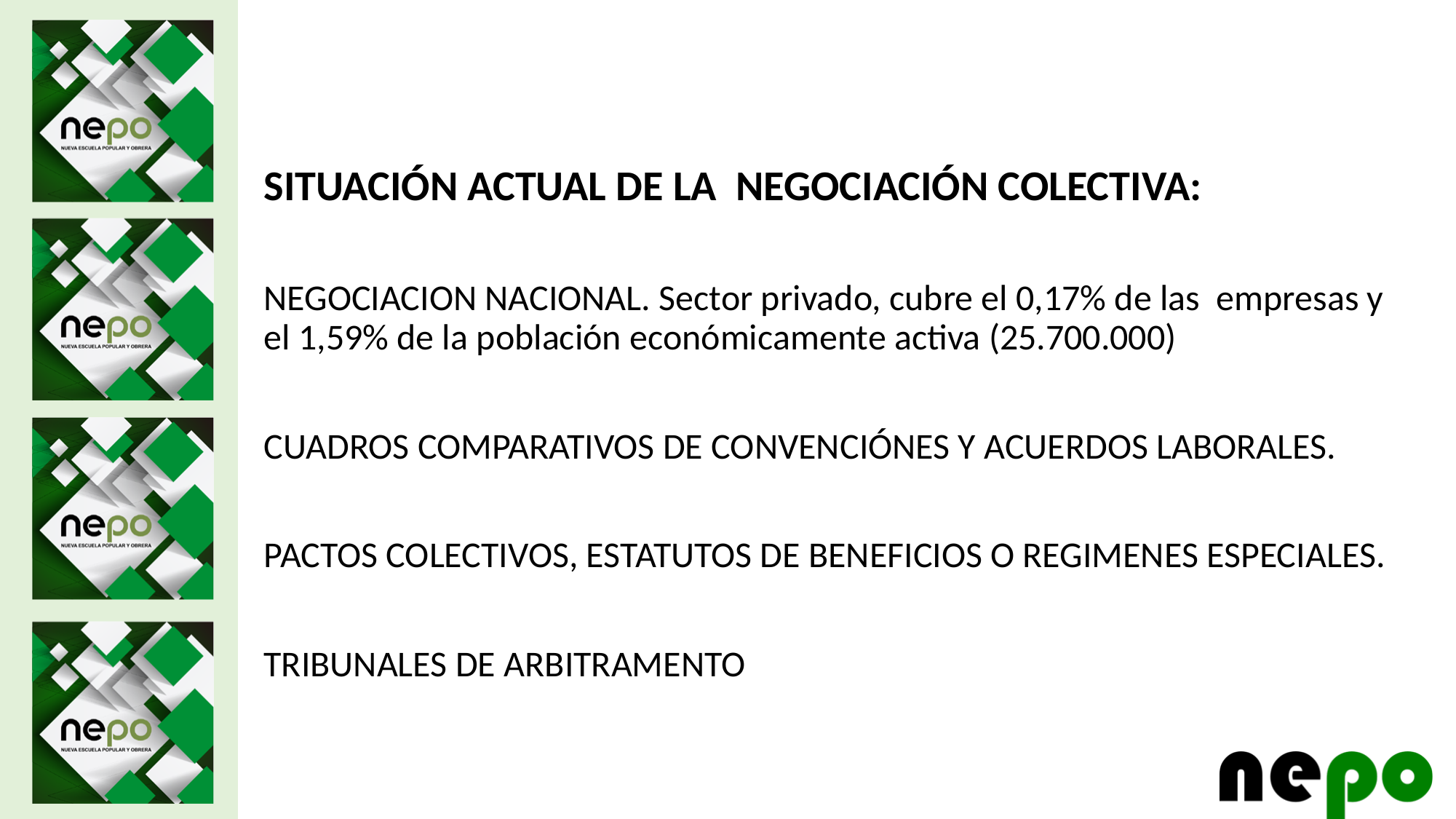

SITUACIÓN ACTUAL DE LA  NEGOCIACIÓN COLECTIVA:

NEGOCIACION NACIONAL. Sector privado, cubre el 0,17% de las  empresas y el 1,59% de la población económicamente activa (25.700.000)

CUADROS COMPARATIVOS DE CONVENCIÓNES Y ACUERDOS LABORALES.

PACTOS COLECTIVOS, ESTATUTOS DE BENEFICIOS O REGIMENES ESPECIALES.

TRIBUNALES DE ARBITRAMENTO